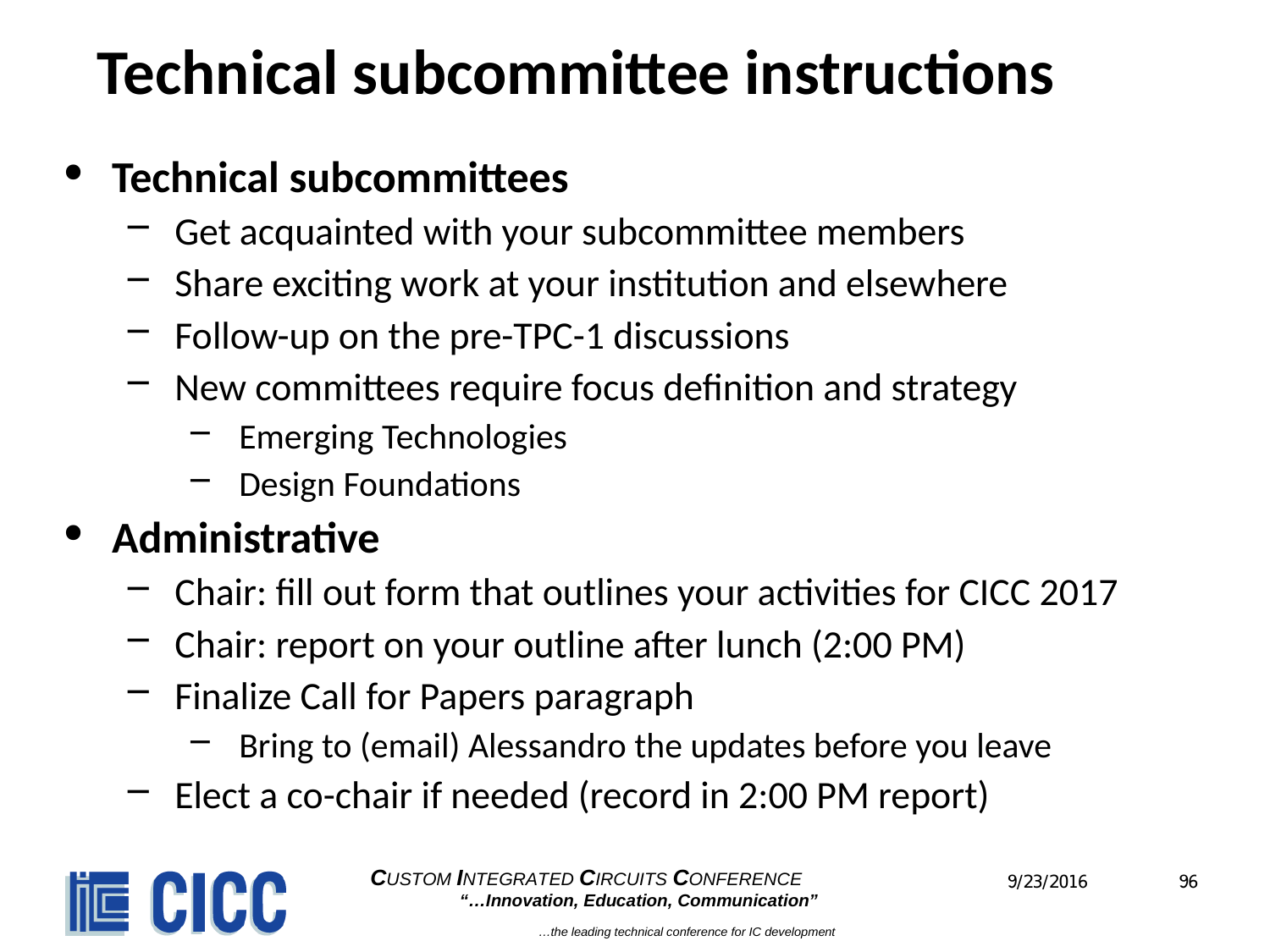

# Technical subcommittee instructions
Technical subcommittees
Get acquainted with your subcommittee members
Share exciting work at your institution and elsewhere
Follow-up on the pre-TPC-1 discussions
New committees require focus definition and strategy
Emerging Technologies
Design Foundations
Administrative
Chair: fill out form that outlines your activities for CICC 2017
Chair: report on your outline after lunch (2:00 PM)
Finalize Call for Papers paragraph
Bring to (email) Alessandro the updates before you leave
Elect a co-chair if needed (record in 2:00 PM report)